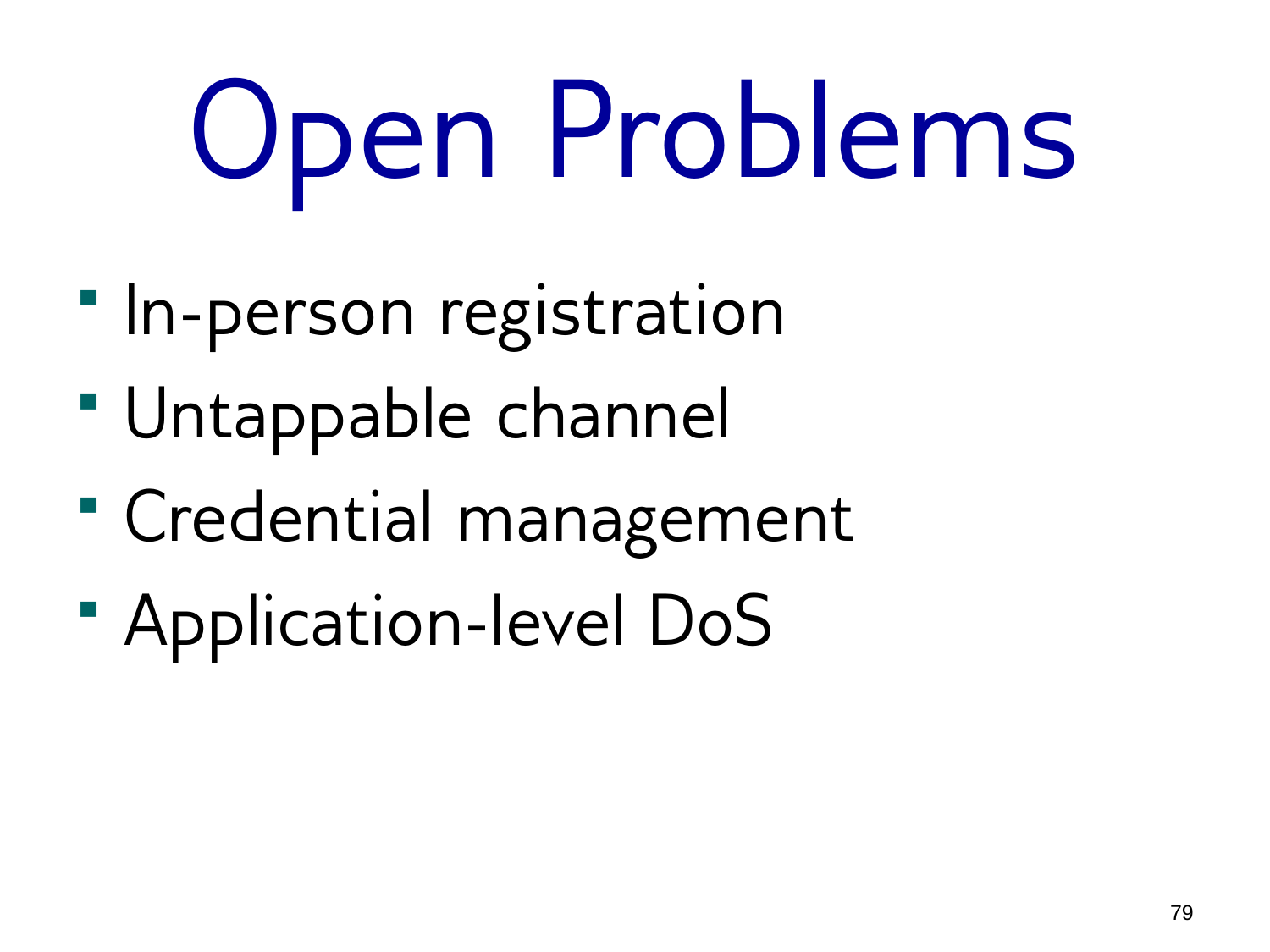

# Open Problems
In-person registration
Untappable channel
Credential management
Application-level DoS

79